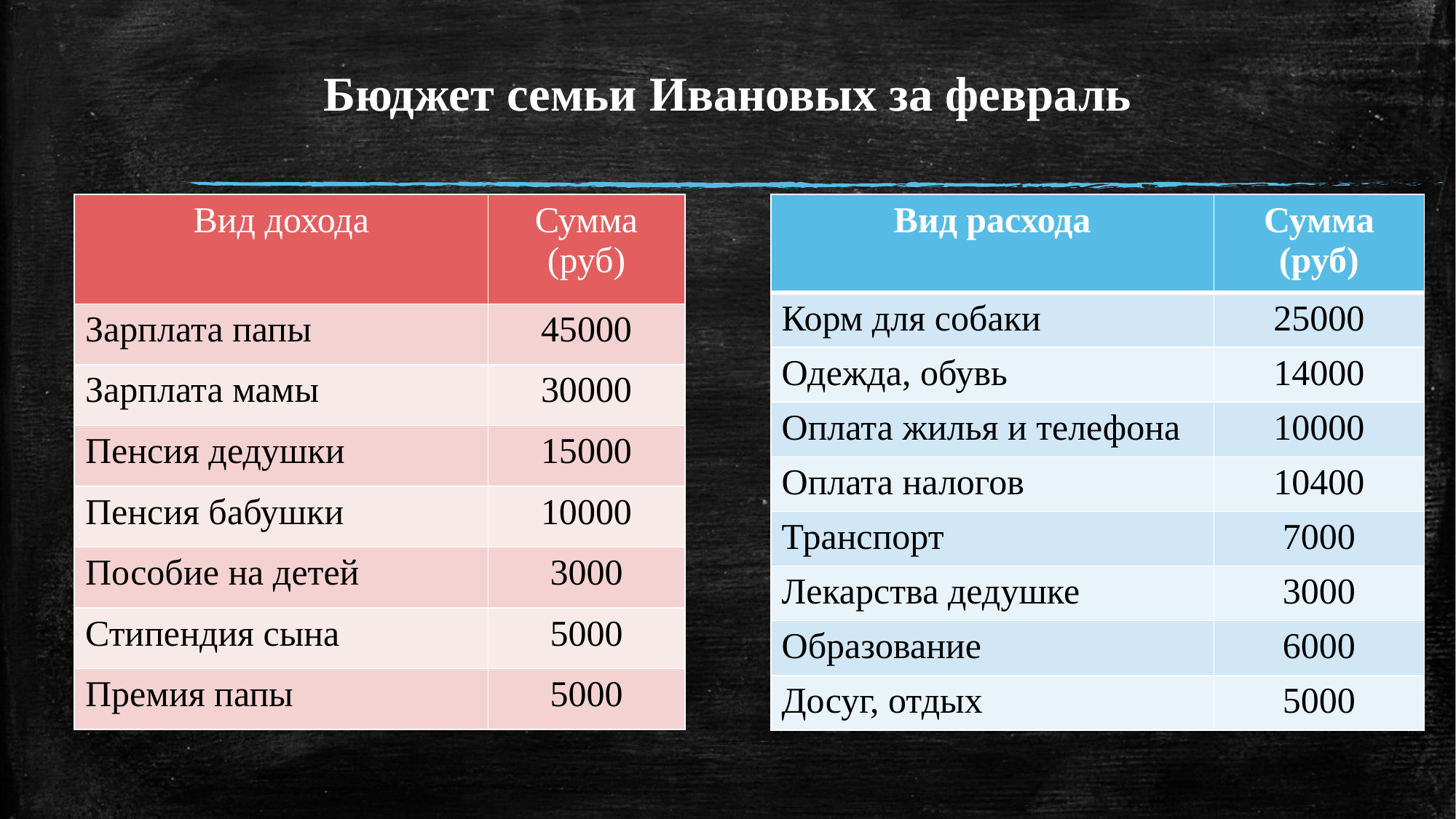

Бюджет семьи Ивановых за февраль
| Вид дохода | Сумма (руб) |
| --- | --- |
| Зарплата папы | 45000 |
| Зарплата мамы | 30000 |
| Пенсия дедушки | 15000 |
| Пенсия бабушки | 10000 |
| Пособие на детей | 3000 |
| Стипендия сына | 5000 |
| Премия папы | 5000 |
| Вид расхода | Сумма (руб) |
| --- | --- |
| Корм для собаки | 25000 |
| Одежда, обувь | 14000 |
| Оплата жилья и телефона | 10000 |
| Оплата налогов | 10400 |
| Транспорт | 7000 |
| Лекарства дедушке | 3000 |
| Образование | 6000 |
| Досуг, отдых | 5000 |